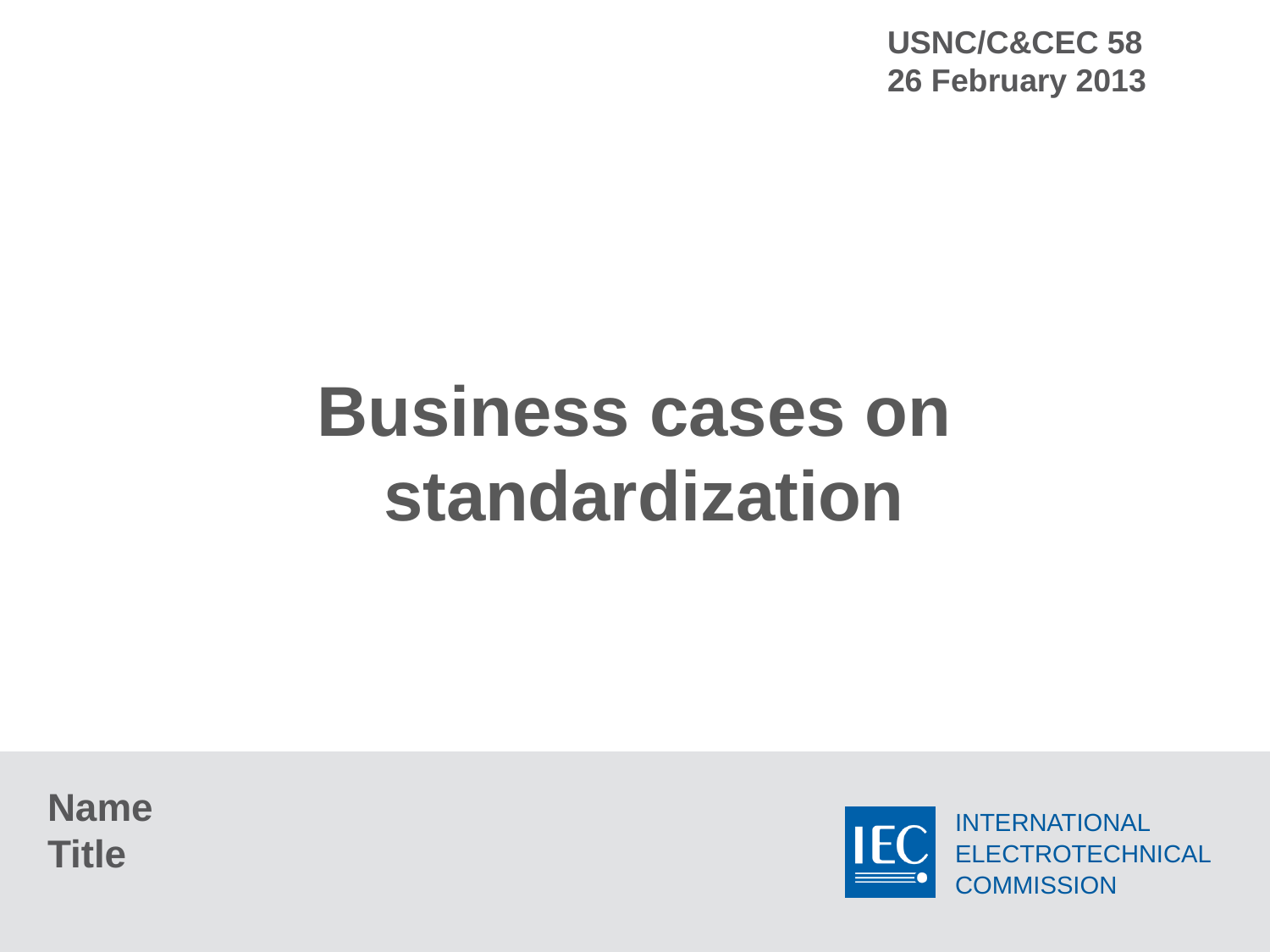

USNC/C&CEC 58
26 February 2013
# Business cases on standardization
Name
Title